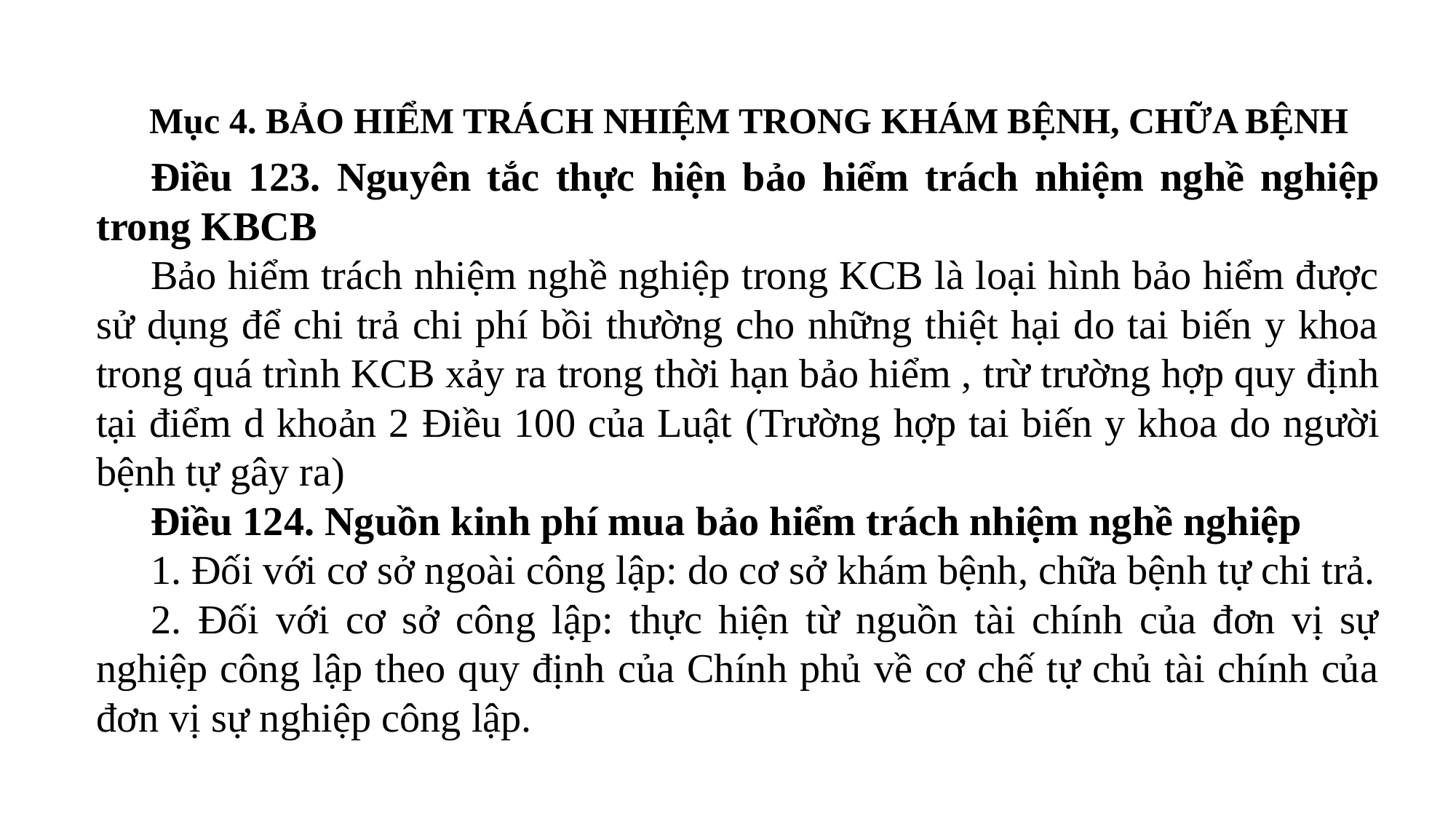

Mục 4. BẢO HIỂM TRÁCH NHIỆM TRONG KHÁM BỆNH, CHỮA BỆNH
Điều 123. Nguyên tắc thực hiện bảo hiểm trách nhiệm nghề nghiệp trong KBCB
Bảo hiểm trách nhiệm nghề nghiệp trong KCB là loại hình bảo hiểm được sử dụng để chi trả chi phí bồi thường cho những thiệt hại do tai biến y khoa trong quá trình KCB xảy ra trong thời hạn bảo hiểm , trừ trường hợp quy định tại điểm d khoản 2 Điều 100 của Luật (Trường hợp tai biến y khoa do người bệnh tự gây ra)
Điều 124. Nguồn kinh phí mua bảo hiểm trách nhiệm nghề nghiệp
1. Đối với cơ sở ngoài công lập: do cơ sở khám bệnh, chữa bệnh tự chi trả.
2. Đối với cơ sở công lập: thực hiện từ nguồn tài chính của đơn vị sự nghiệp công lập theo quy định của Chính phủ về cơ chế tự chủ tài chính của đơn vị sự nghiệp công lập.